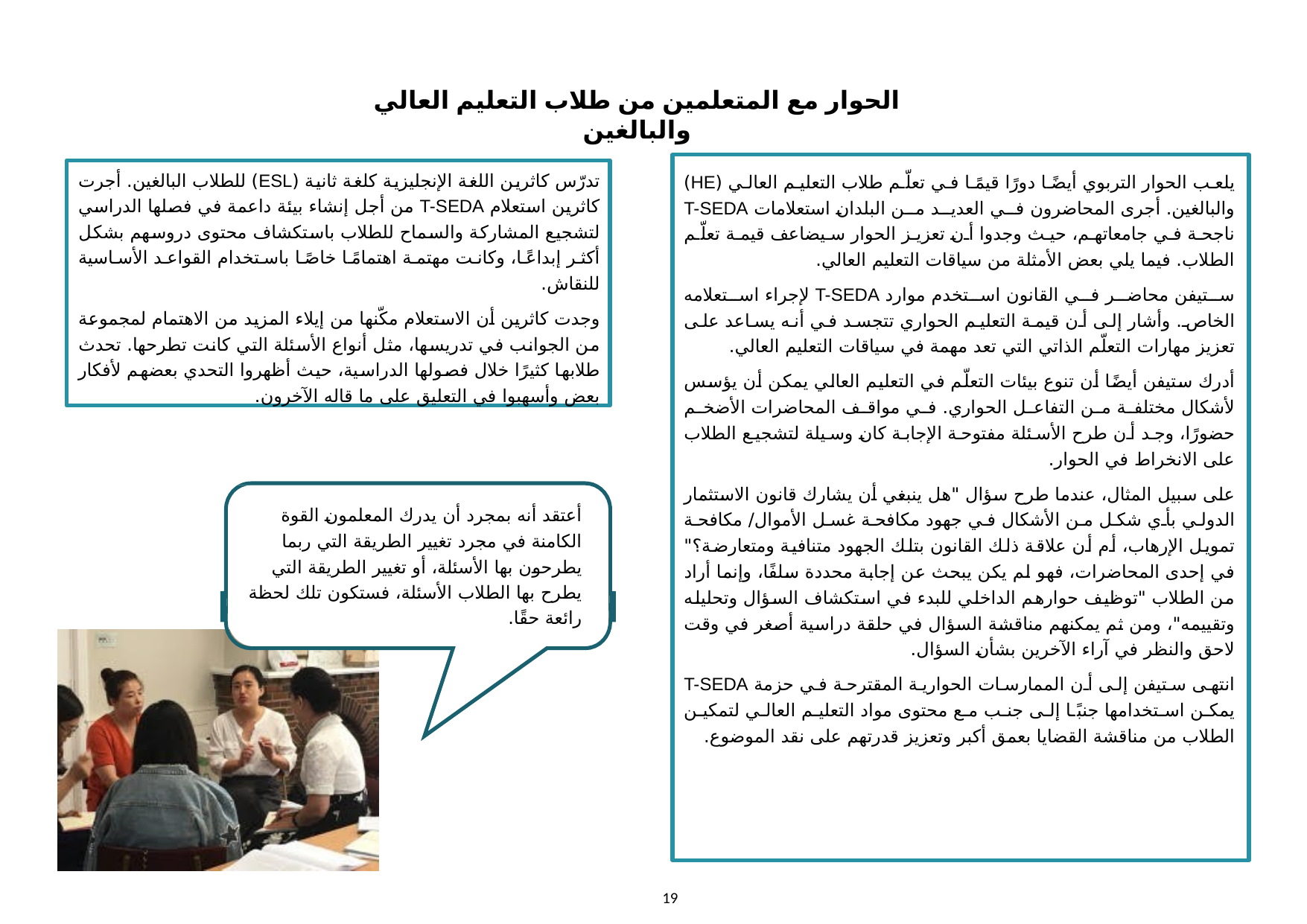

الحوار مع المتعلمين من طلاب التعليم العالي والبالغين

تدرّس كاثرين اللغة الإنجليزية كلغة ثانية (ESL) للطلاب البالغين. أجرت كاثرين استعلام T-SEDA من أجل إنشاء بيئة داعمة في فصلها الدراسي لتشجيع المشاركة والسماح للطلاب باستكشاف محتوى دروسهم بشكل أكثر إبداعًا، وكانت مهتمة اهتمامًا خاصًا باستخدام القواعد الأساسية للنقاش.
وجدت كاثرين أن الاستعلام مكّنها من إيلاء المزيد من الاهتمام لمجموعة من الجوانب في تدريسها، مثل أنواع الأسئلة التي كانت تطرحها. تحدث طلابها كثيرًا خلال فصولها الدراسية، حيث أظهروا التحدي بعضهم لأفكار بعض وأسهبوا في التعليق على ما قاله الآخرون.
يلعب الحوار التربوي أيضًا دورًا قيمًا في تعلّم طلاب التعليم العالي (HE) والبالغين. أجرى المحاضرون في العديد من البلدان استعلامات T-SEDA ناجحة في جامعاتهم، حيث وجدوا أن تعزيز الحوار سيضاعف قيمة تعلّم الطلاب. فيما يلي بعض الأمثلة من سياقات التعليم العالي.
ستيفن محاضر في القانون استخدم موارد T-SEDA لإجراء استعلامه الخاص. وأشار إلى أن قيمة التعليم الحواري تتجسد في أنه يساعد على تعزيز مهارات التعلّم الذاتي التي تعد مهمة في سياقات التعليم العالي.
أدرك ستيفن أيضًا أن تنوع بيئات التعلّم في التعليم العالي يمكن أن يؤسس لأشكال مختلفة من التفاعل الحواري. في مواقف المحاضرات الأضخم حضورًا، وجد أن طرح الأسئلة مفتوحة الإجابة كان وسيلة لتشجيع الطلاب على الانخراط في الحوار.
على سبيل المثال، عندما طرح سؤال "هل ينبغي أن يشارك قانون الاستثمار الدولي بأي شكل من الأشكال في جهود مكافحة غسل الأموال/ مكافحة تمويل الإرهاب، أم أن علاقة ذلك القانون بتلك الجهود متنافية ومتعارضة؟" في إحدى المحاضرات، فهو لم يكن يبحث عن إجابة محددة سلفًا، وإنما أراد من الطلاب "توظيف حوارهم الداخلي للبدء في استكشاف السؤال وتحليله وتقييمه"، ومن ثم يمكنهم مناقشة السؤال في حلقة دراسية أصغر في وقت لاحق والنظر في آراء الآخرين بشأن السؤال.
انتهى ستيفن إلى أن الممارسات الحوارية المقترحة في حزمة T-SEDA يمكن استخدامها جنبًا إلى جنب مع محتوى مواد التعليم العالي لتمكين الطلاب من مناقشة القضايا بعمق أكبر وتعزيز قدرتهم على نقد الموضوع.

أعتقد أنه بمجرد أن يدرك المعلمون القوة الكامنة في مجرد تغيير الطريقة التي ربما يطرحون بها الأسئلة، أو تغيير الطريقة التي يطرح بها الطلاب الأسئلة، فستكون تلك لحظة رائعة حقًا.

19